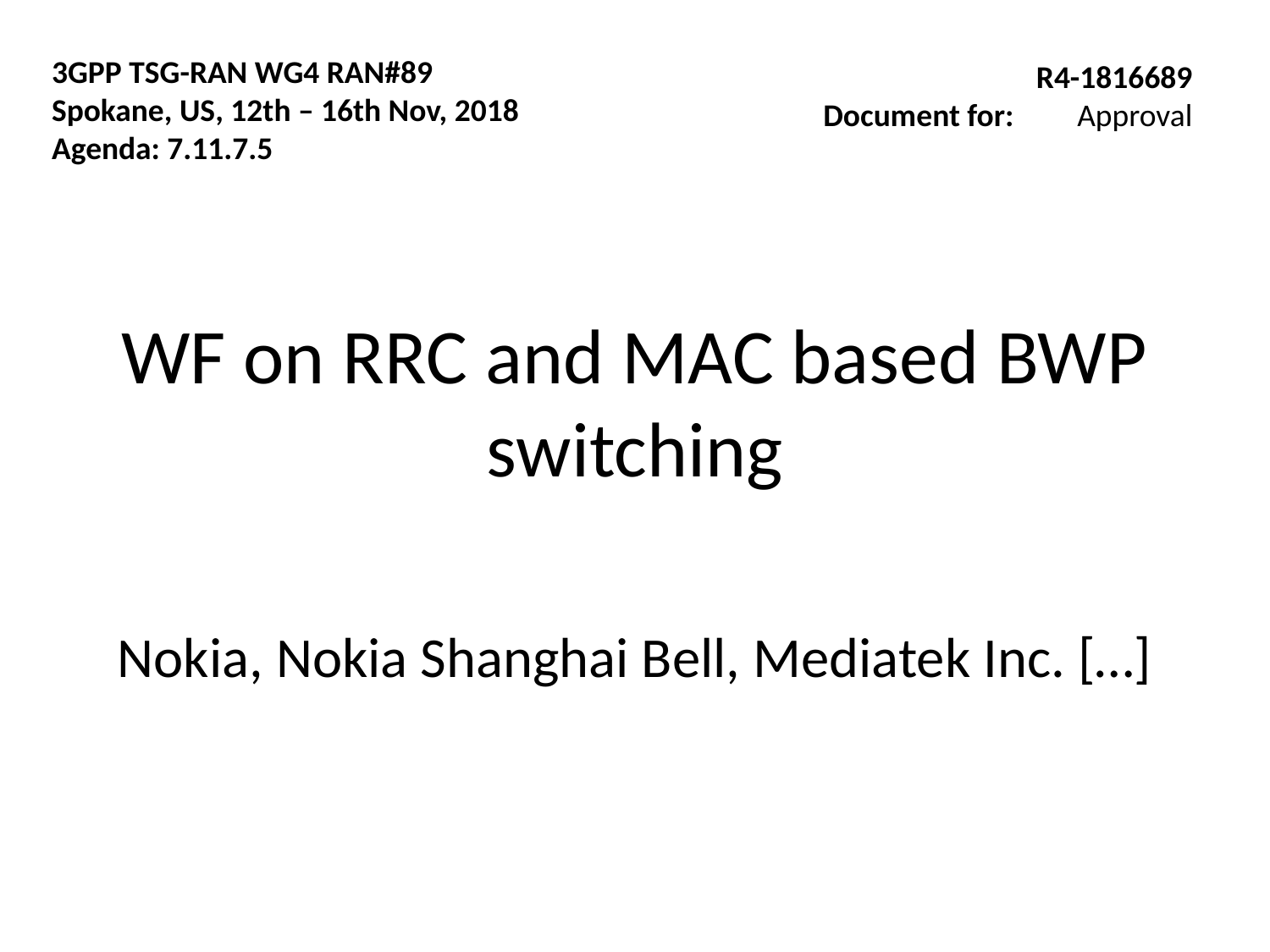

3GPP TSG-RAN WG4 RAN#89
Spokane, US, 12th – 16th Nov, 2018
Agenda: 7.11.7.5
R4-1816689
Document for:	Approval
# WF on RRC and MAC based BWP switching
Nokia, Nokia Shanghai Bell, Mediatek Inc. […]